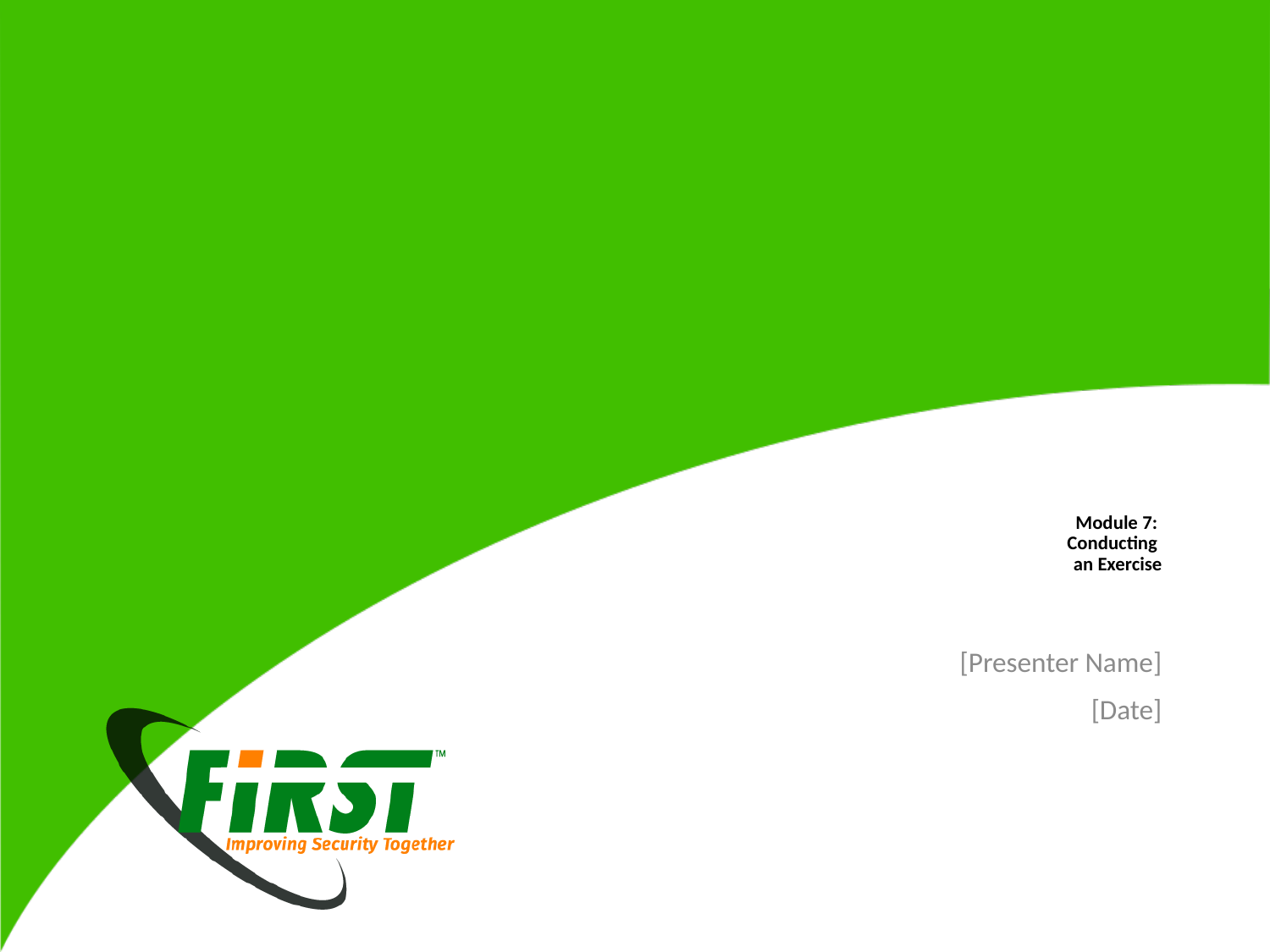

# Module 7: Conducting an Exercise
[Presenter Name]
[Date]